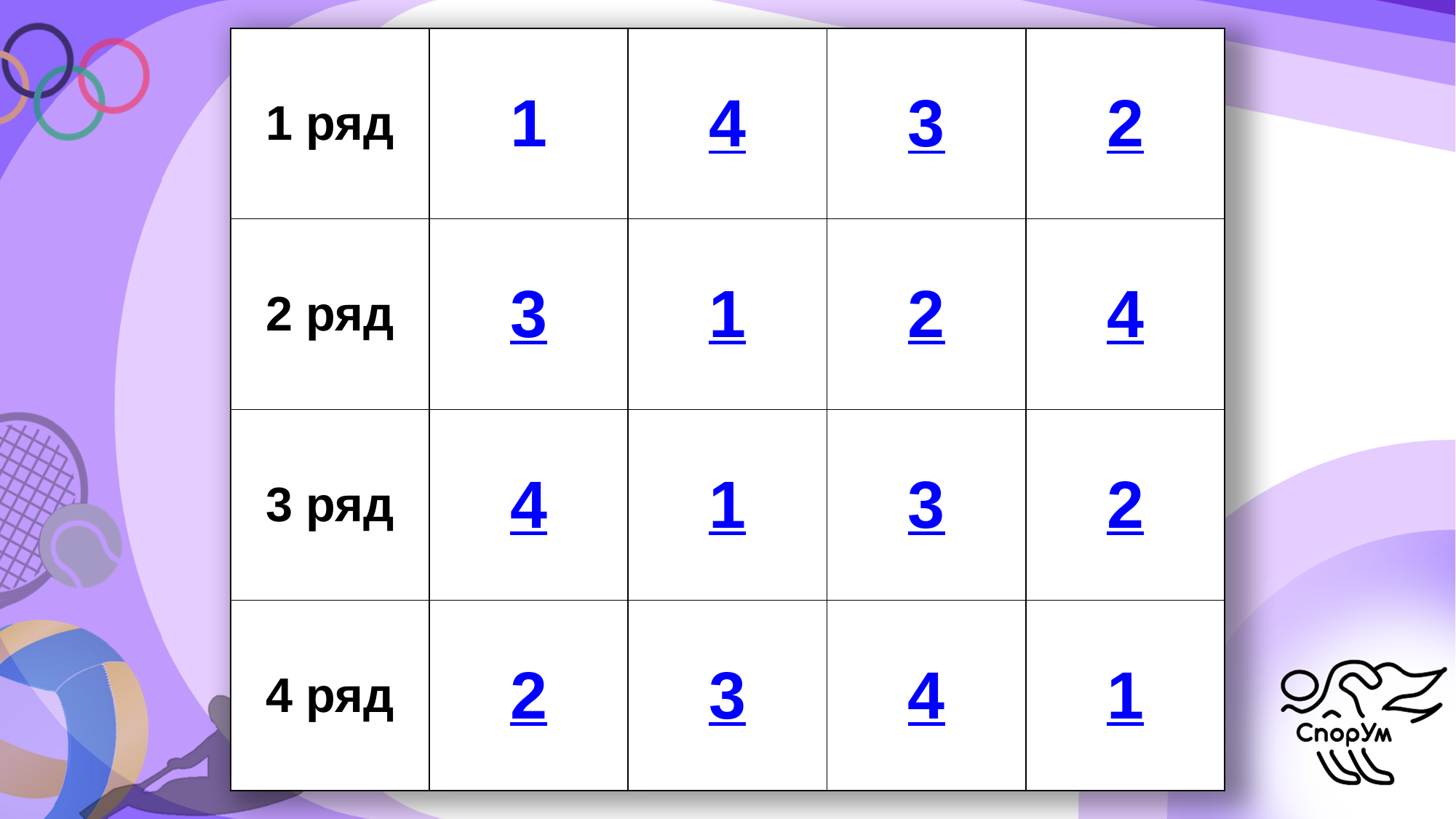

| 1 ряд | 1 | 4 | 3 | 2 |
| --- | --- | --- | --- | --- |
| 2 ряд | 3 | 1 | 2 | 4 |
| 3 ряд | 4 | 1 | 3 | 2 |
| 4 ряд | 2 | 3 | 4 | 1 |